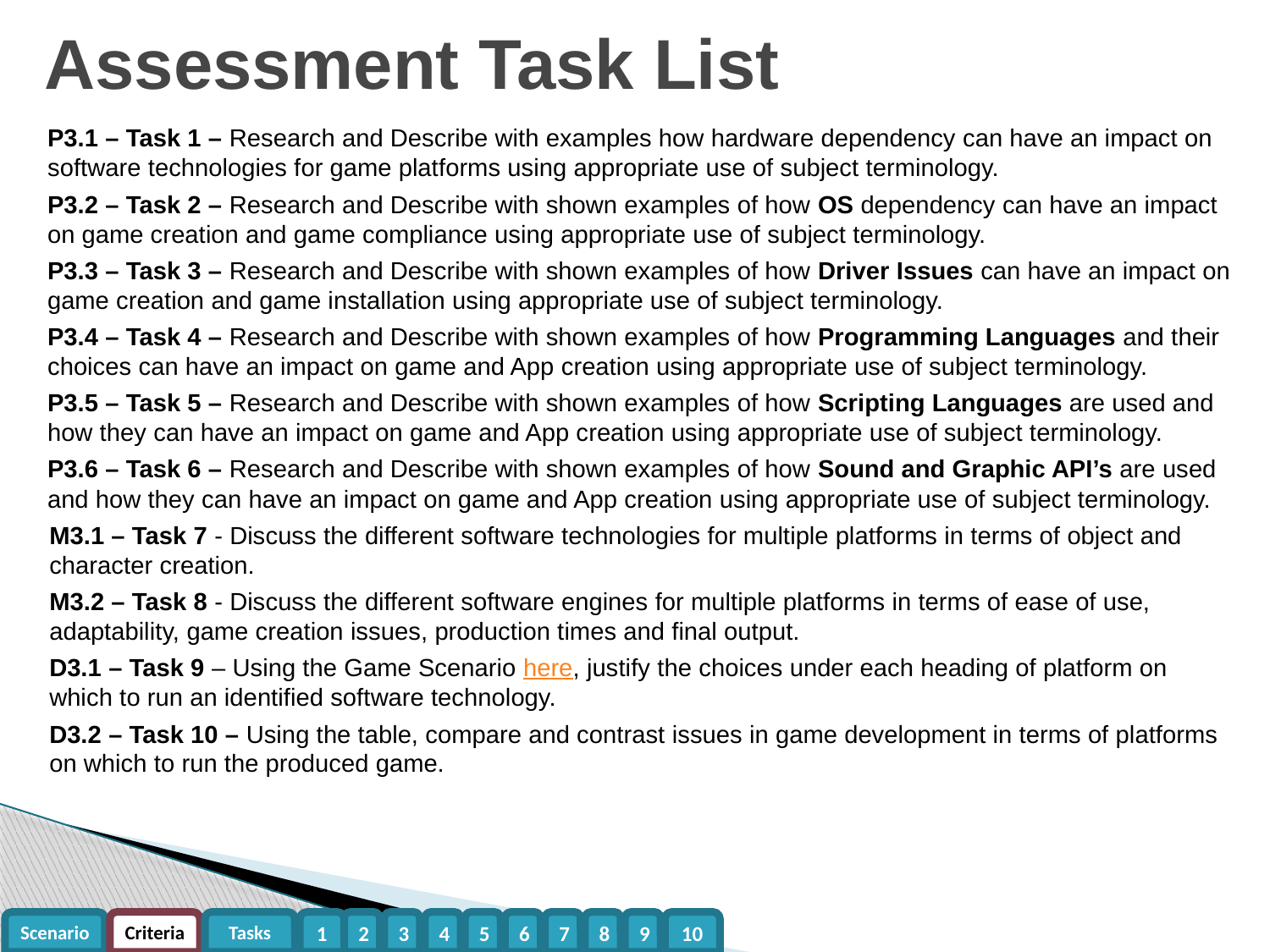

# Assessment Task List
P3.1 – Task 1 – Research and Describe with examples how hardware dependency can have an impact on software technologies for game platforms using appropriate use of subject terminology.
P3.2 – Task 2 – Research and Describe with shown examples of how OS dependency can have an impact on game creation and game compliance using appropriate use of subject terminology.
P3.3 – Task 3 – Research and Describe with shown examples of how Driver Issues can have an impact on game creation and game installation using appropriate use of subject terminology.
P3.4 – Task 4 – Research and Describe with shown examples of how Programming Languages and their choices can have an impact on game and App creation using appropriate use of subject terminology.
P3.5 – Task 5 – Research and Describe with shown examples of how Scripting Languages are used and how they can have an impact on game and App creation using appropriate use of subject terminology.
P3.6 – Task 6 – Research and Describe with shown examples of how Sound and Graphic API’s are used and how they can have an impact on game and App creation using appropriate use of subject terminology.
M3.1 – Task 7 - Discuss the different software technologies for multiple platforms in terms of object and character creation.
M3.2 – Task 8 - Discuss the different software engines for multiple platforms in terms of ease of use, adaptability, game creation issues, production times and final output.
D3.1 – Task 9 – Using the Game Scenario here, justify the choices under each heading of platform on which to run an identified software technology.
D3.2 – Task 10 – Using the table, compare and contrast issues in game development in terms of platforms on which to run the produced game.